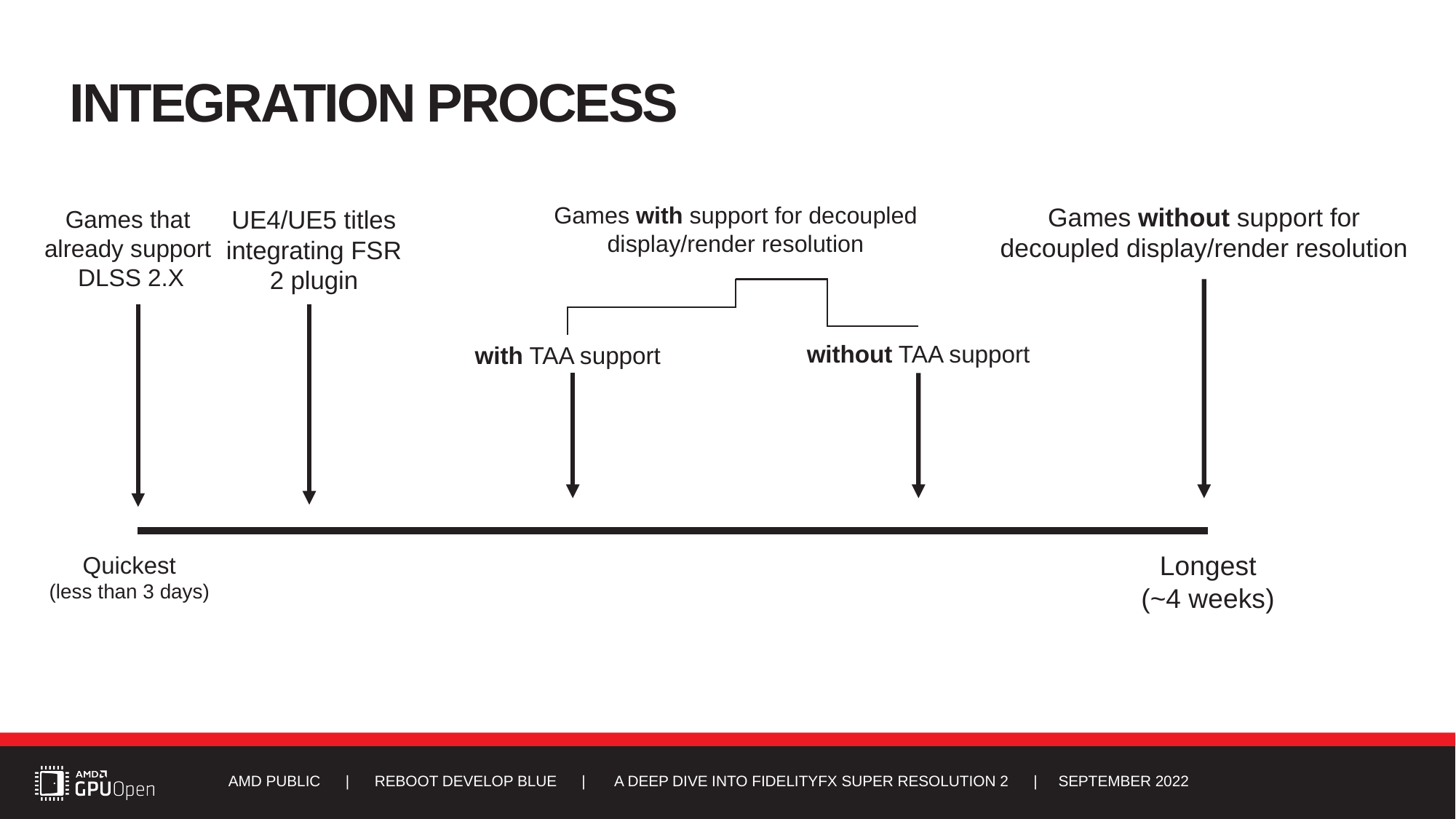

# Integration Process

Games without support for decoupled display/render resolution
Games with support for decoupled display/render resolution
Games that already support  DLSS 2.X
UE4/UE5 titles integrating FSR 2 plugin

without TAA support
with TAA support
Longest
(~4 weeks)
Quickest
(less than 3 days)